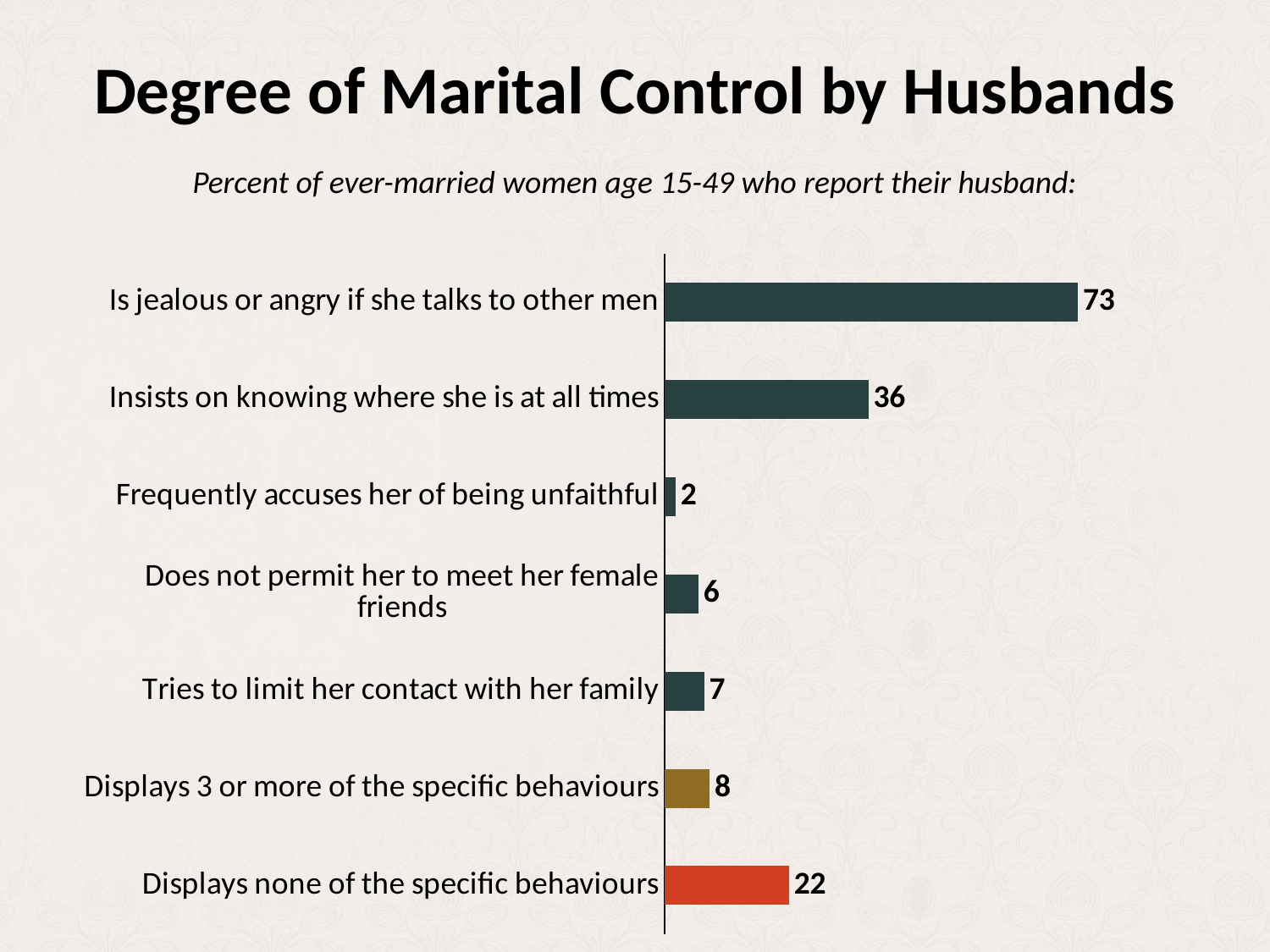

# Degree of Marital Control by Husbands
Percent of ever-married women age 15-49 who report their husband:

### Chart

| Category | Column1 |
|---|---|
| Displays none of the specific behaviours | 22.0 |
| Displays 3 or more of the specific behaviours | 8.0 |
| Tries to limit her contact with her family | 7.0 |
| Does not permit her to meet her female friends | 6.0 |
| Frequently accuses her of being unfaithful | 2.0 |
| Insists on knowing where she is at all times | 36.0 |
| Is jealous or angry if she talks to other men | 73.0 |